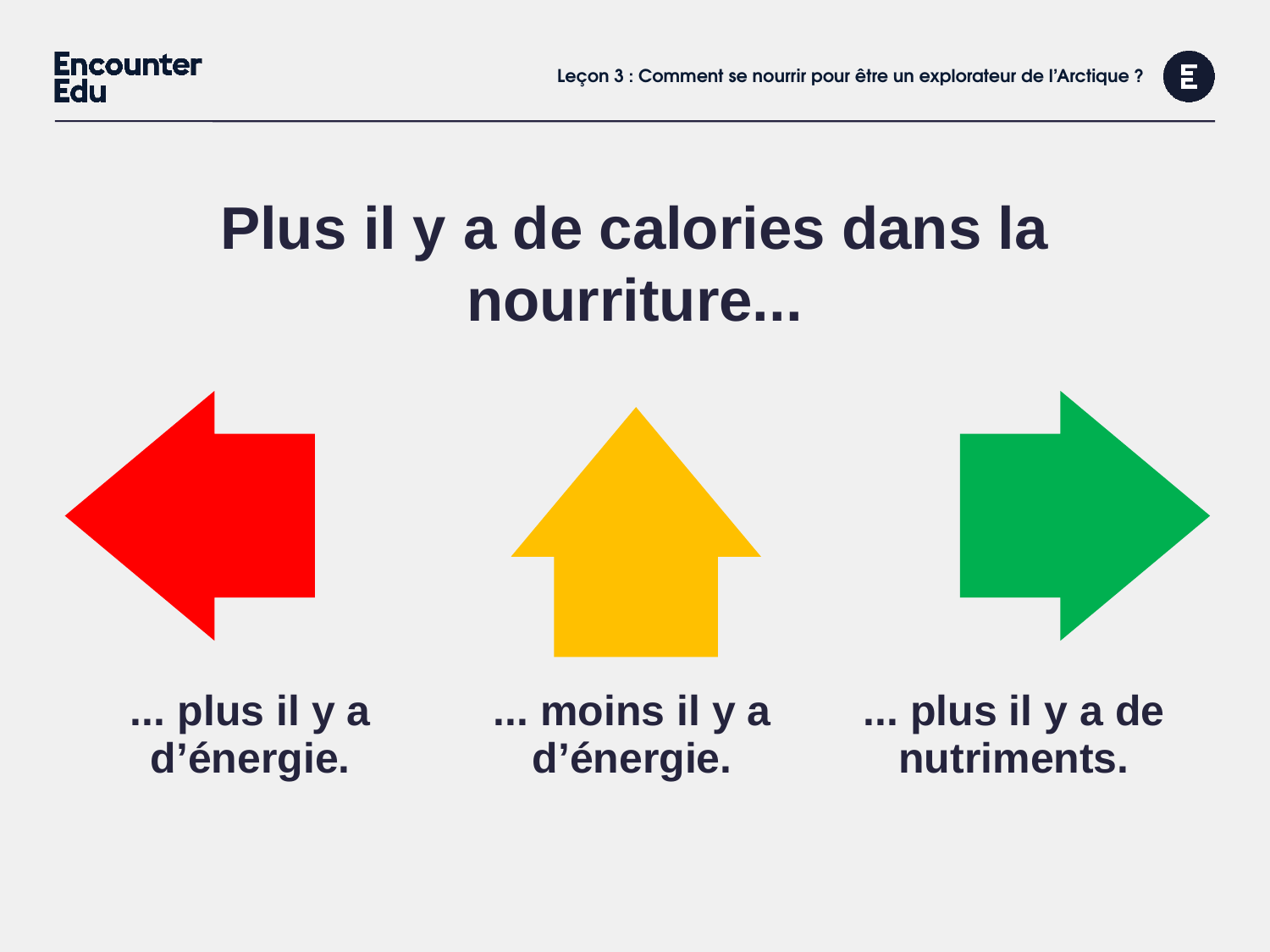

# Leçon 3 : Comment se nourrir pour être un explorateur de l’Arctique ?
Plus il y a de calories dans la nourriture...

| ... plus il y a d’énergie. | ... moins il y a d’énergie. | ... plus il y a de nutriments. |
| --- | --- | --- |